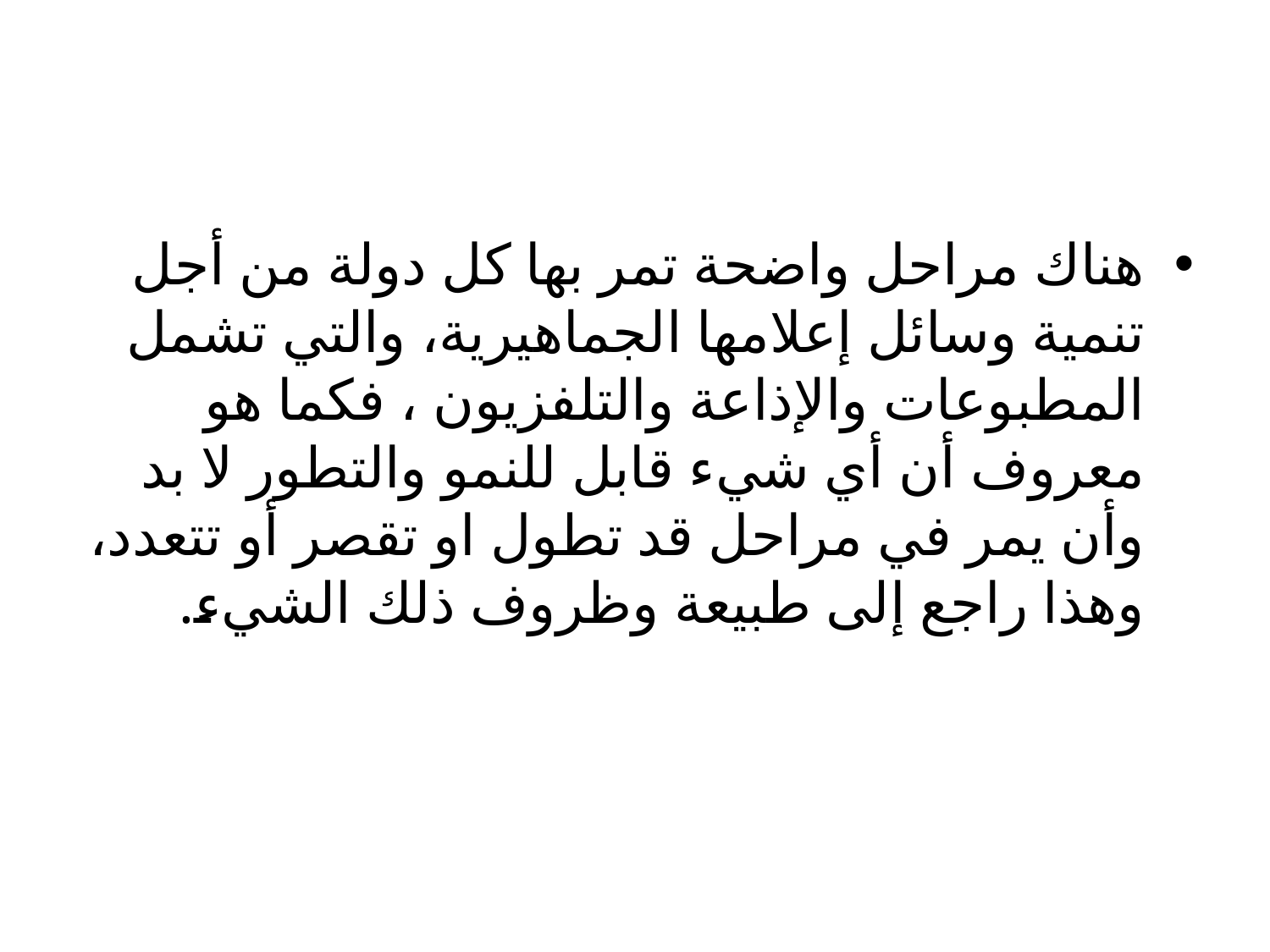

#
هناك مراحل واضحة تمر بها كل دولة من أجل تنمية وسائل إعلامها الجماهيرية، والتي تشمل المطبوعات والإذاعة والتلفزيون ، فكما هو معروف أن أي شيء قابل للنمو والتطور لا بد وأن يمر في مراحل قد تطول او تقصر أو تتعدد، وهذا راجع إلى طبيعة وظروف ذلك الشيء.